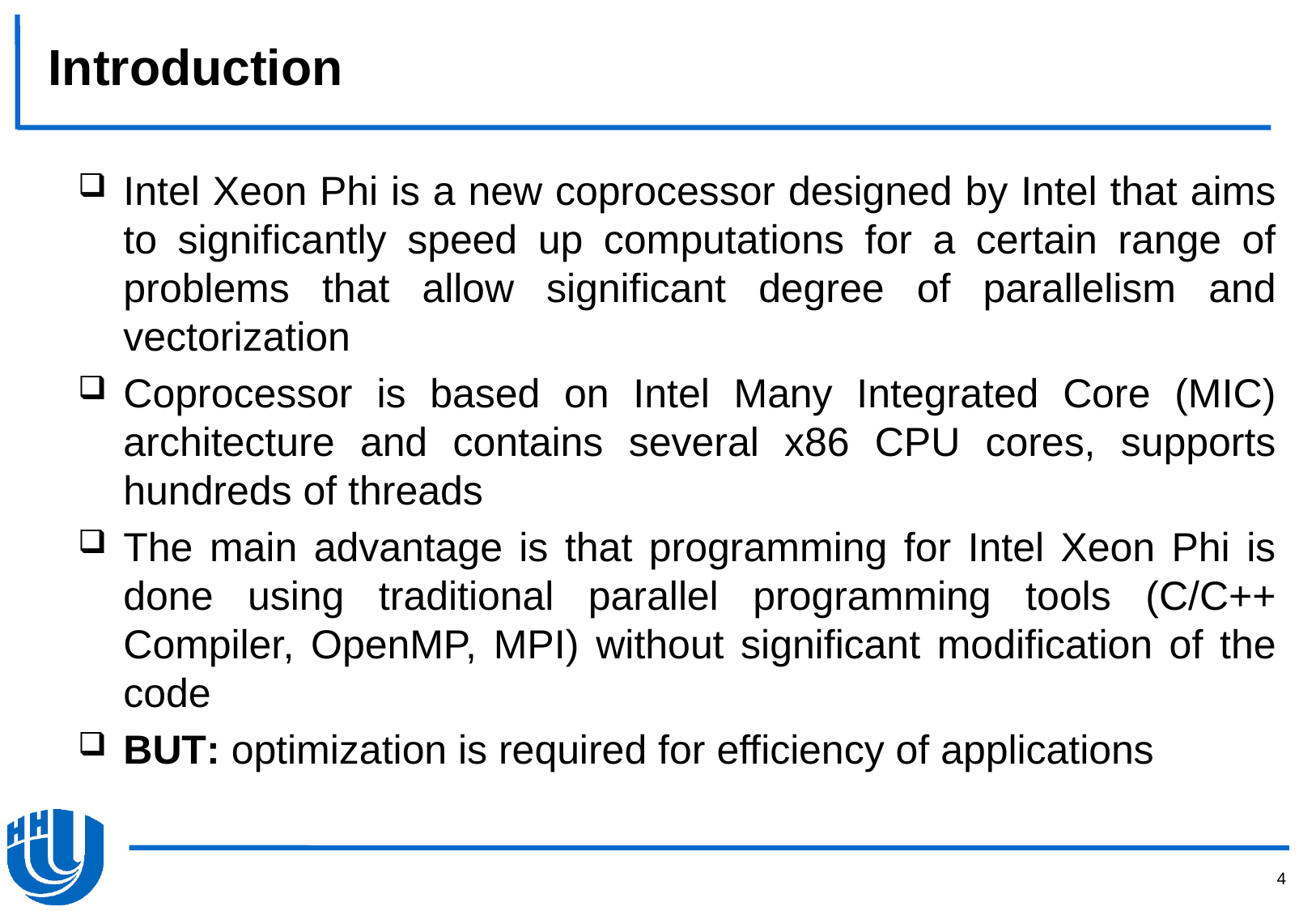

# Introduction
Intel Xeon Phi is a new coprocessor designed by Intel that aims to significantly speed up computations for a certain range of problems that allow significant degree of parallelism and vectorization
Coprocessor is based on Intel Many Integrated Core (MIC) architecture and contains several x86 CPU cores, supports hundreds of threads
The main advantage is that programming for Intel Xeon Phi is done using traditional parallel programming tools (C/C++ Compiler, OpenMP, MPI) without significant modification of the code
BUT: optimization is required for efficiency of applications
4